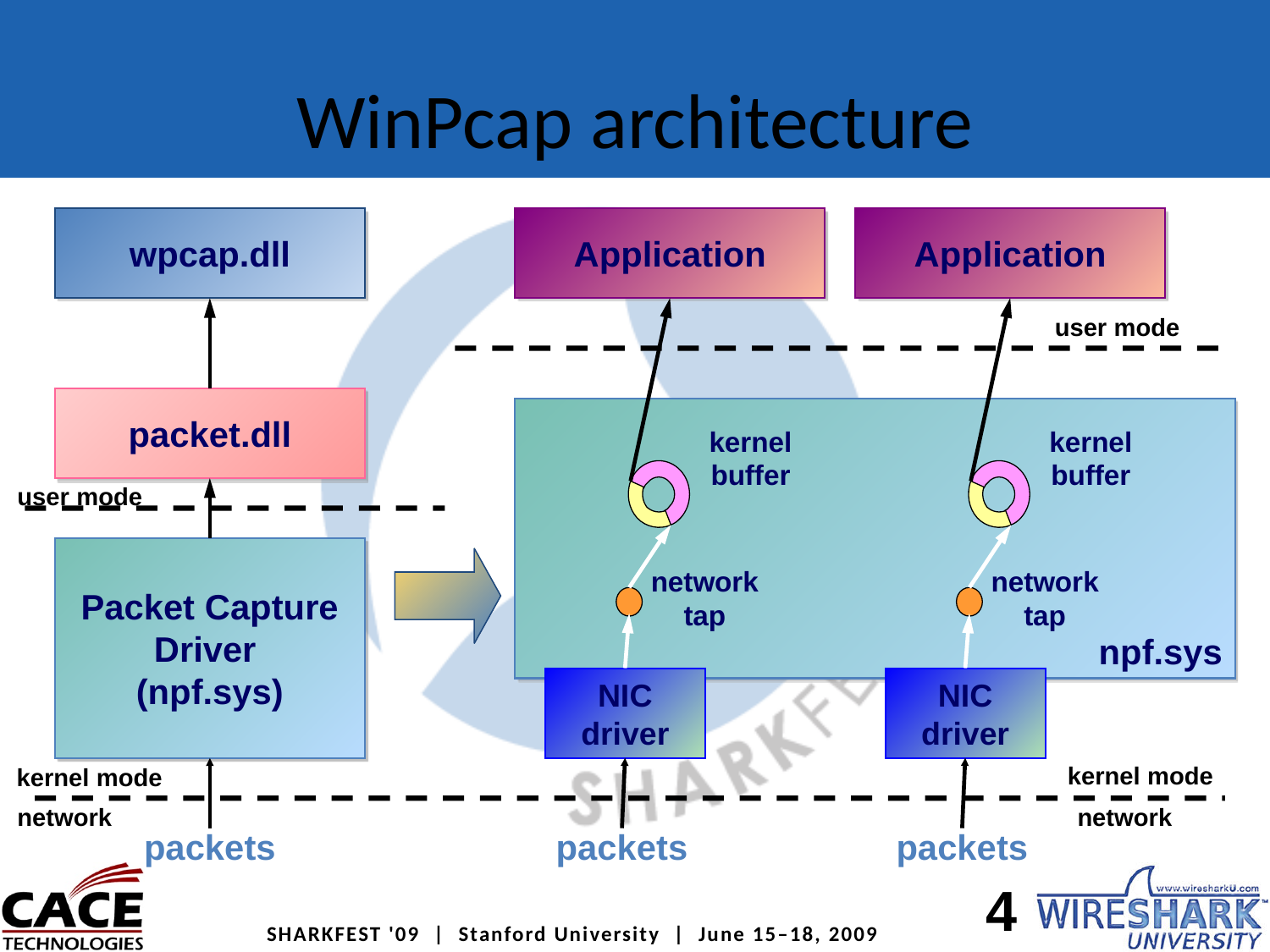

# WinPcap architecture
wpcap.dll
Application
Application
user mode

packet.dll
npf.sys
kernel
buffer
kernel
buffer

user mode

Packet Capture
Driver
(npf.sys)

network
tap
network
tap

NIC
driver
NIC
driver
kernel mode
kernel mode
network
network

packets
packets
packets
4